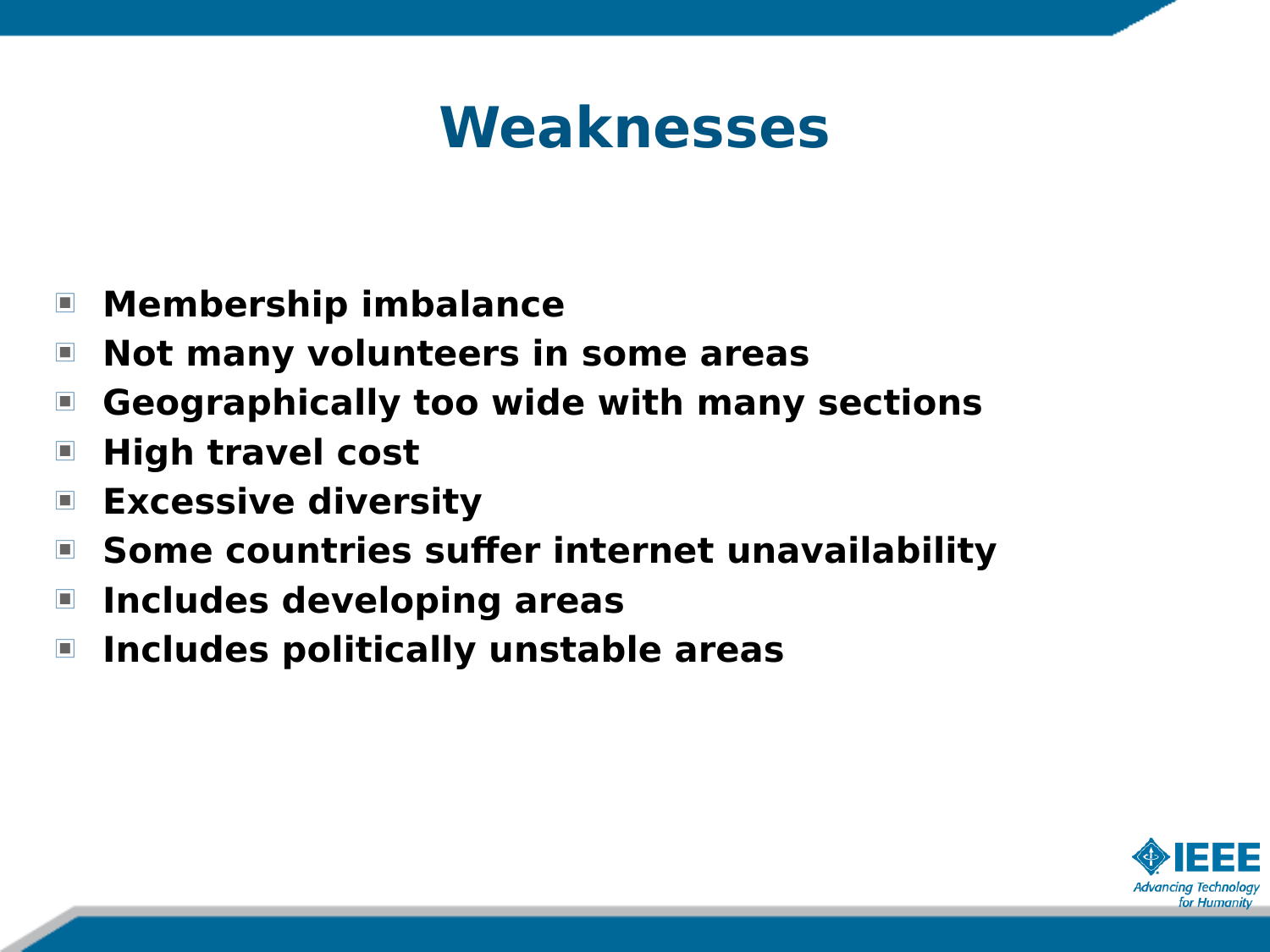

Weaknesses
Membership imbalance
Not many volunteers in some areas
Geographically too wide with many sections
High travel cost
Excessive diversity
Some countries suffer internet unavailability
Includes developing areas
Includes politically unstable areas